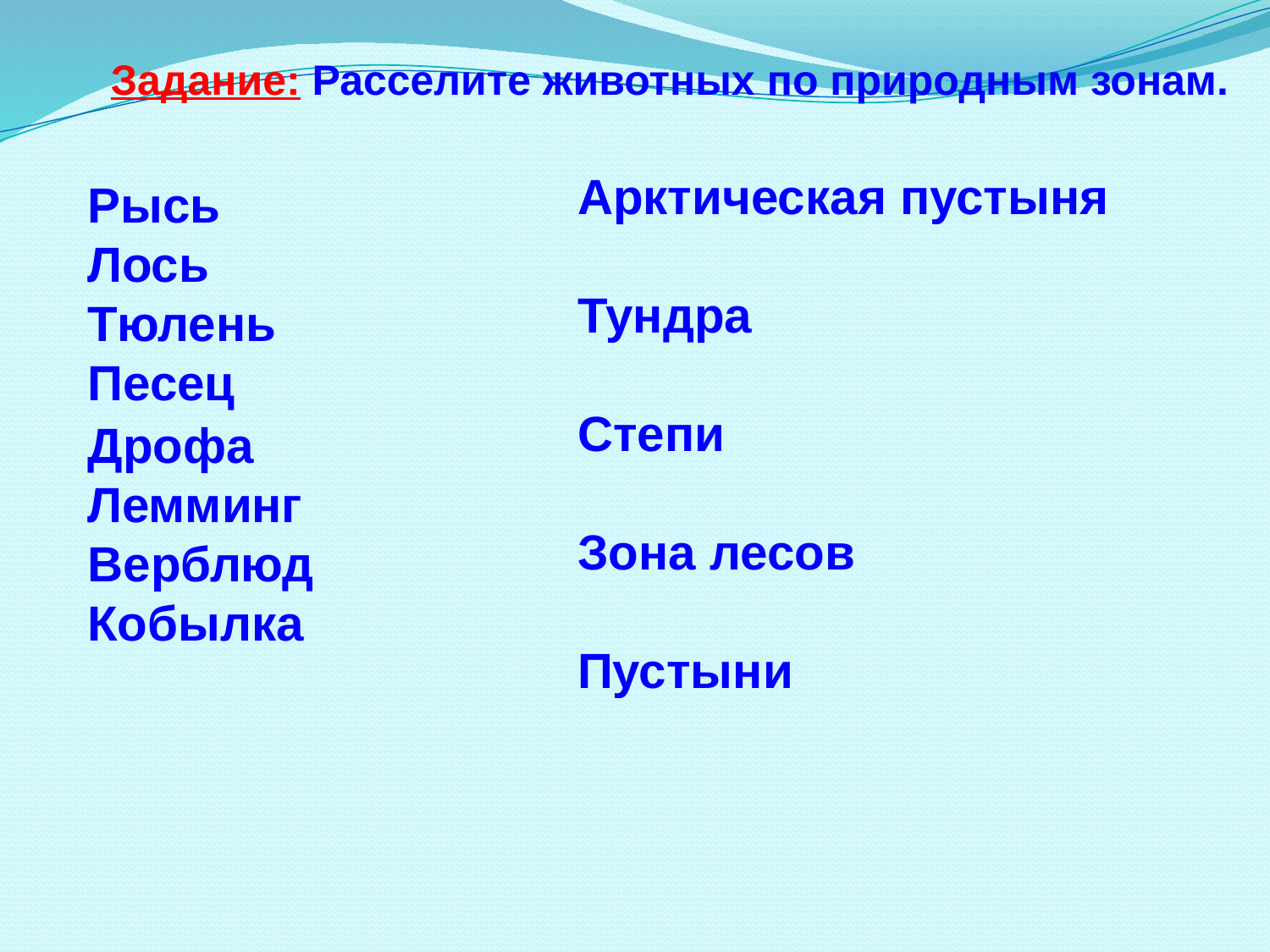

Задание: Расселите животных по природным зонам.
Арктическая пустыня

Тундра

Степи

Зона лесов

Пустыни
Рысь
Лось
Тюлень
Песец

Дрофа
Лемминг
Верблюд
Кобылка